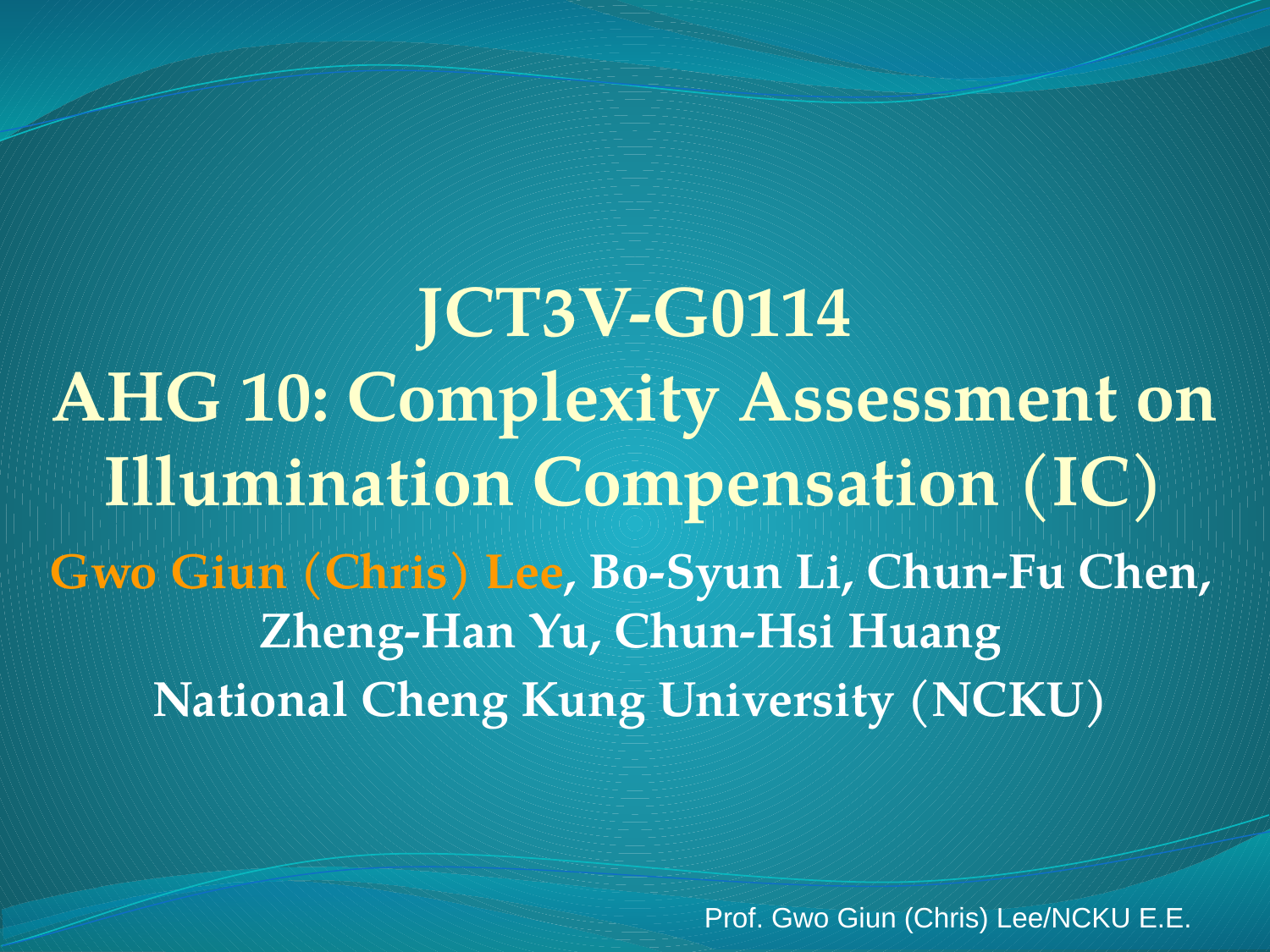

# JCT3V-G0114 AHG 10: Complexity Assessment on Illumination Compensation (IC)
Gwo Giun (Chris) Lee, Bo-Syun Li, Chun-Fu Chen, Zheng-Han Yu, Chun-Hsi Huang
National Cheng Kung University (NCKU)